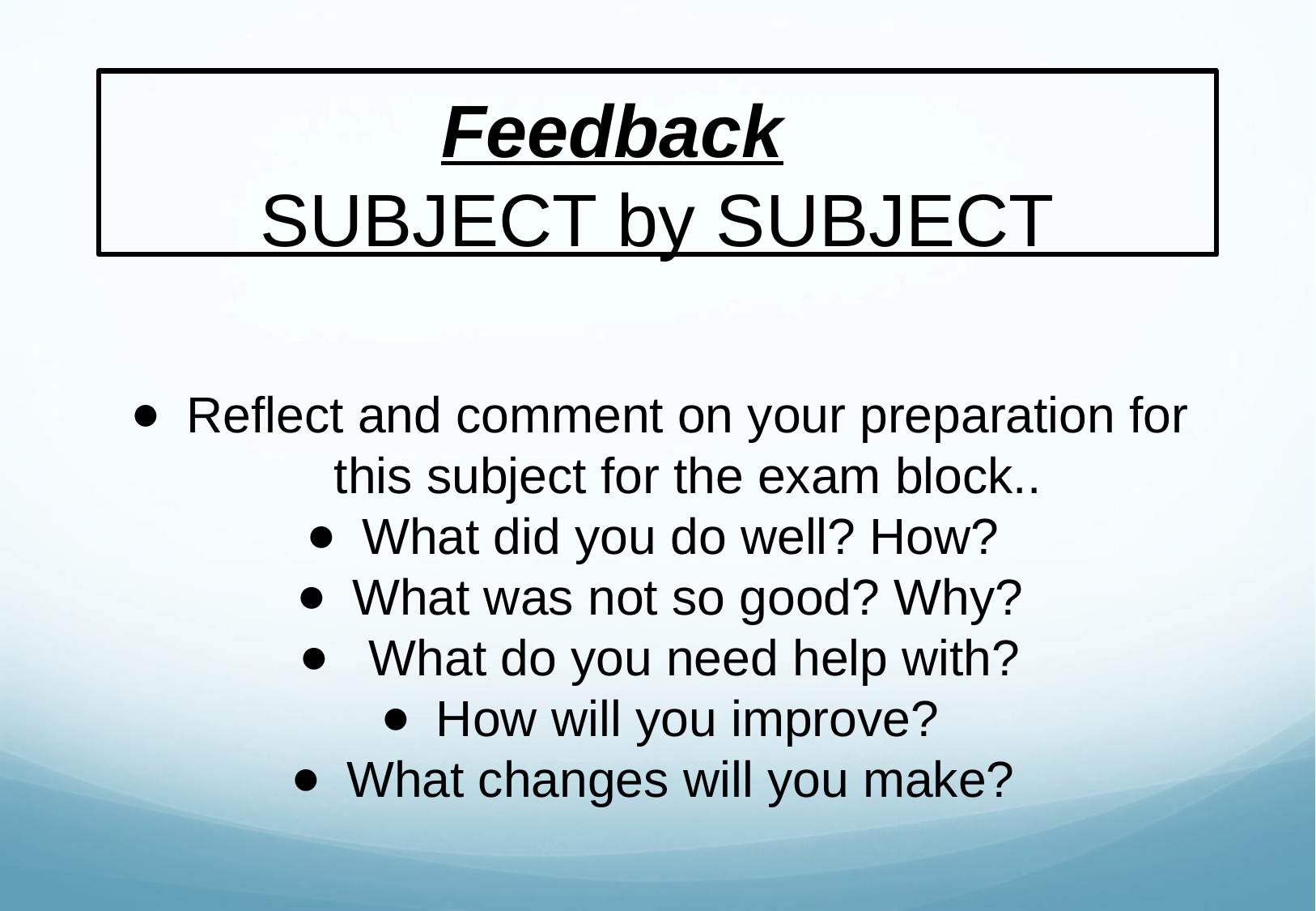

# Feedback
SUBJECT by SUBJECT

Reflect and comment on your preparation for this subject for the exam block..
What did you do well? How?
What was not so good? Why?
 What do you need help with?
How will you improve?
What changes will you make?